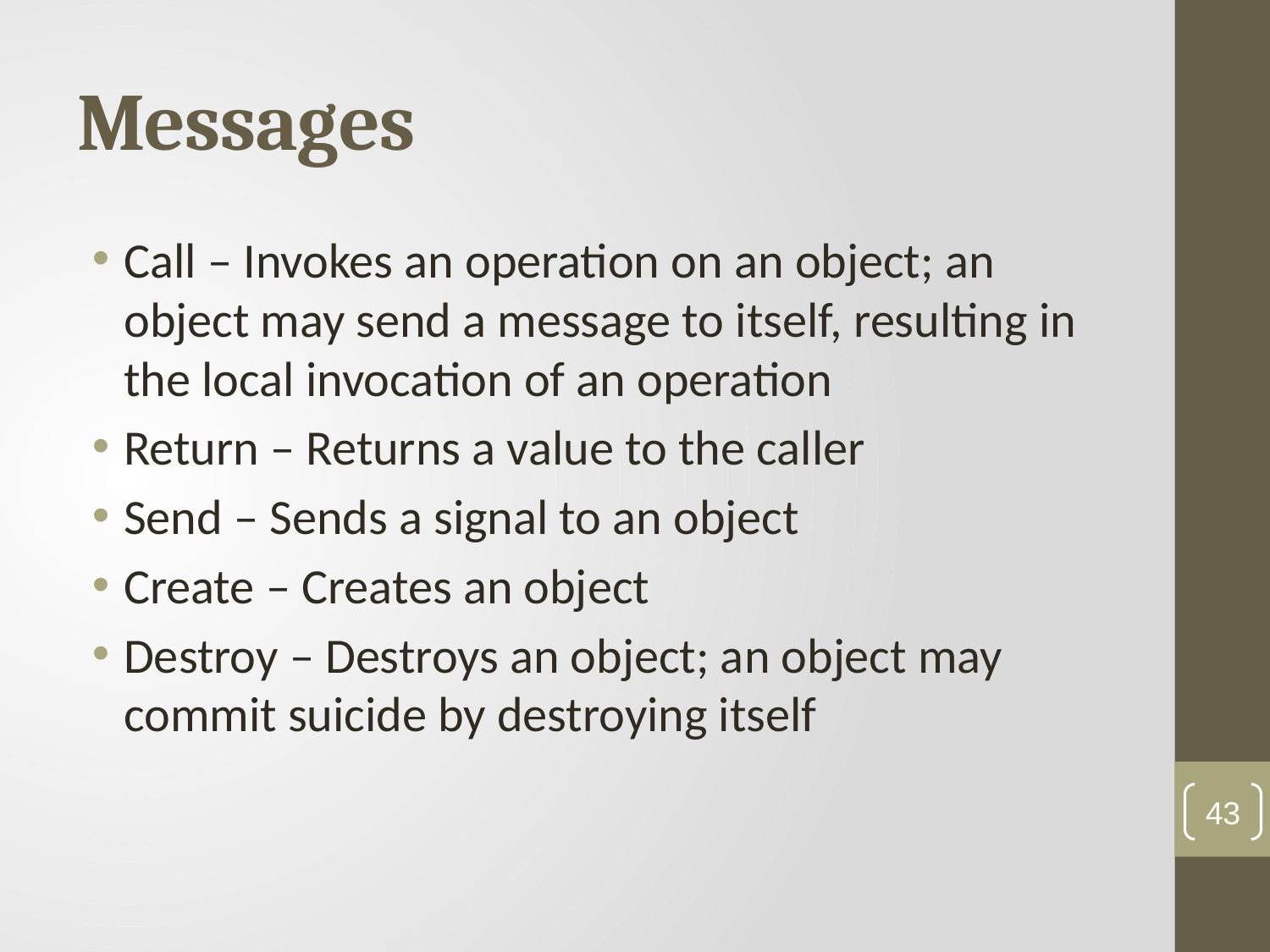

# Messages
Call – Invokes an operation on an object; an object may send a message to itself, resulting in the local invocation of an operation
Return – Returns a value to the caller
Send – Sends a signal to an object
Create – Creates an object
Destroy – Destroys an object; an object may commit suicide by destroying itself
43